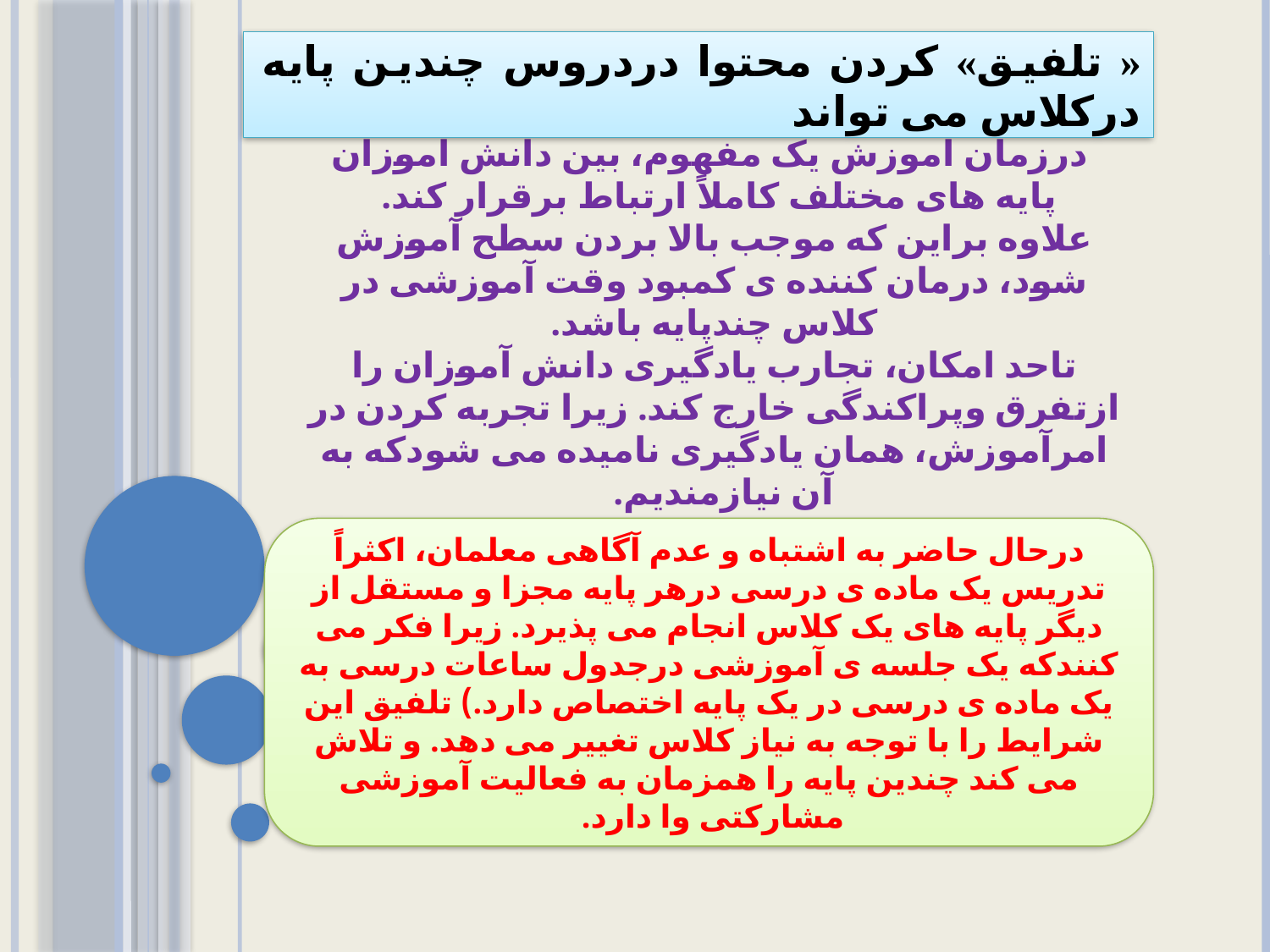

« تلفیق» کردن محتوا دردروس چندین پایه درکلاس می تواند
# درزمان آموزش یک مفهوم، بین دانش آموزان پایه های مختلف کاملاً ارتباط برقرار کند. علاوه براین که موجب بالا بردن سطح آموزش شود، درمان کننده ی کمبود وقت آموزشی در کلاس چندپایه باشد. تاحد امکان، تجارب یادگیری دانش آموزان را ازتفرق وپراکندگی خارج کند. زیرا تجربه کردن در امرآموزش، همان یادگیری نامیده می شودکه به آن نیازمندیم.
درحال حاضر به اشتباه و عدم آگاهی معلمان، اکثراً تدریس یک ماده ی درسی درهر پایه مجزا و مستقل از دیگر پایه های یک کلاس انجام می پذیرد. زیرا فکر می کنندکه یک جلسه ی آموزشی درجدول ساعات درسی به یک ماده ی درسی در یک پایه اختصاص دارد.) تلفیق این شرایط را با توجه به نیاز کلاس تغییر می دهد. و تلاش می کند چندین پایه را همزمان به فعالیت آموزشی مشارکتی وا دارد.